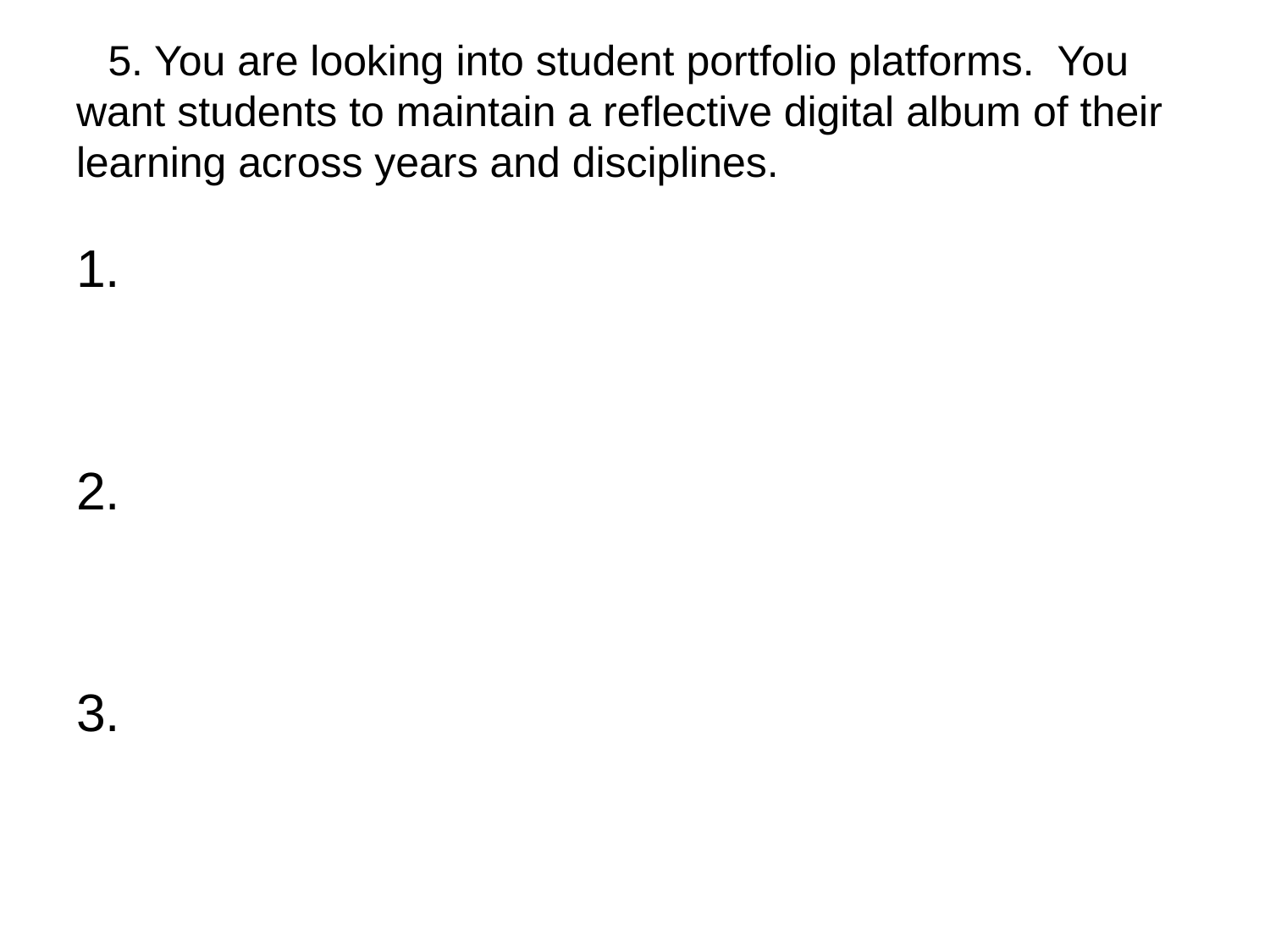

# 5. You are looking into student portfolio platforms.  You want students to maintain a reflective digital album of their learning across years and disciplines.

1.

2.

3.